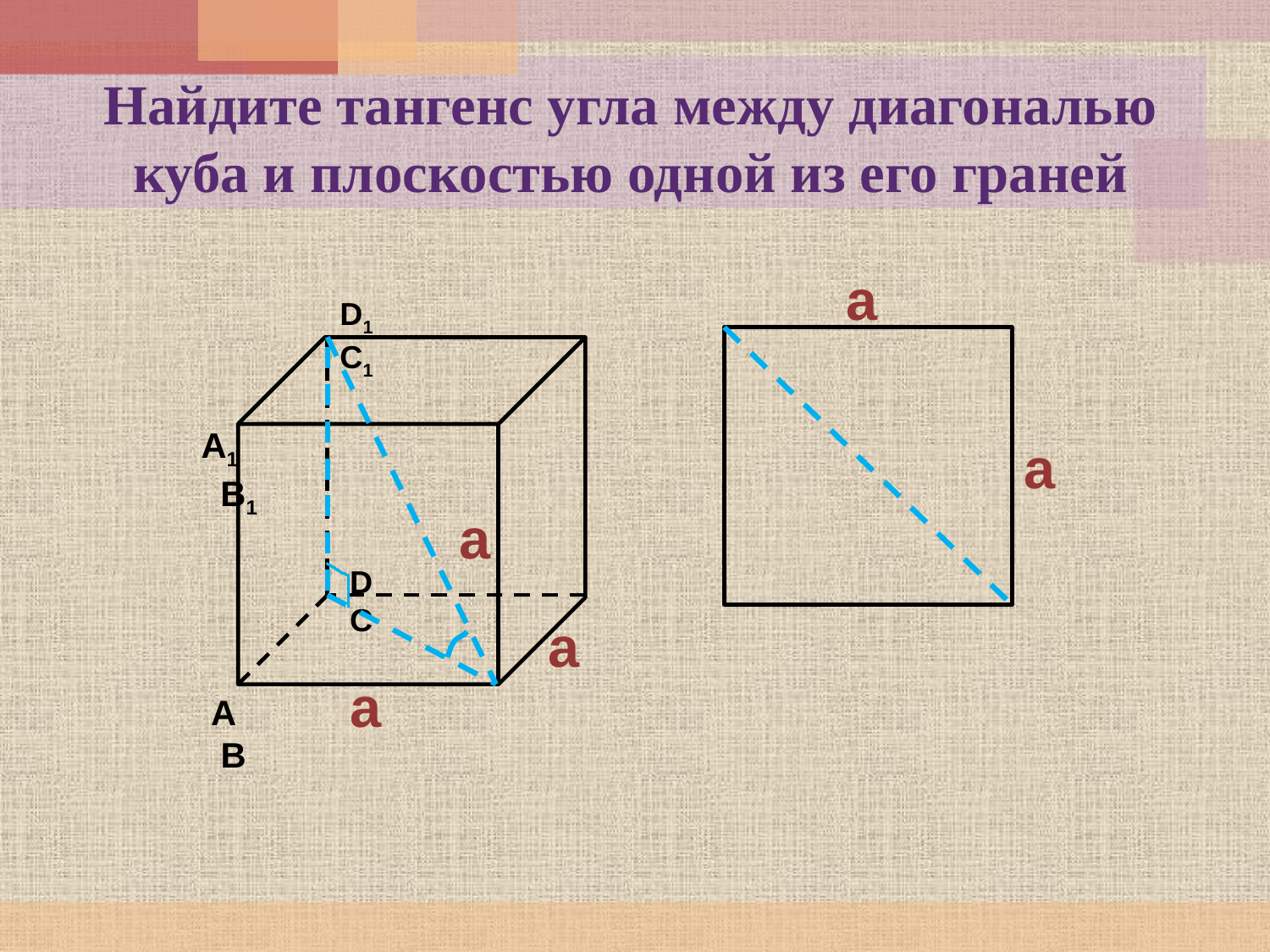

# Найдите тангенс угла между диагональю куба и плоскостью одной из его граней
а

D1                        C1

А1                                   В1
а

а
D                           C
а

а
А                                  В